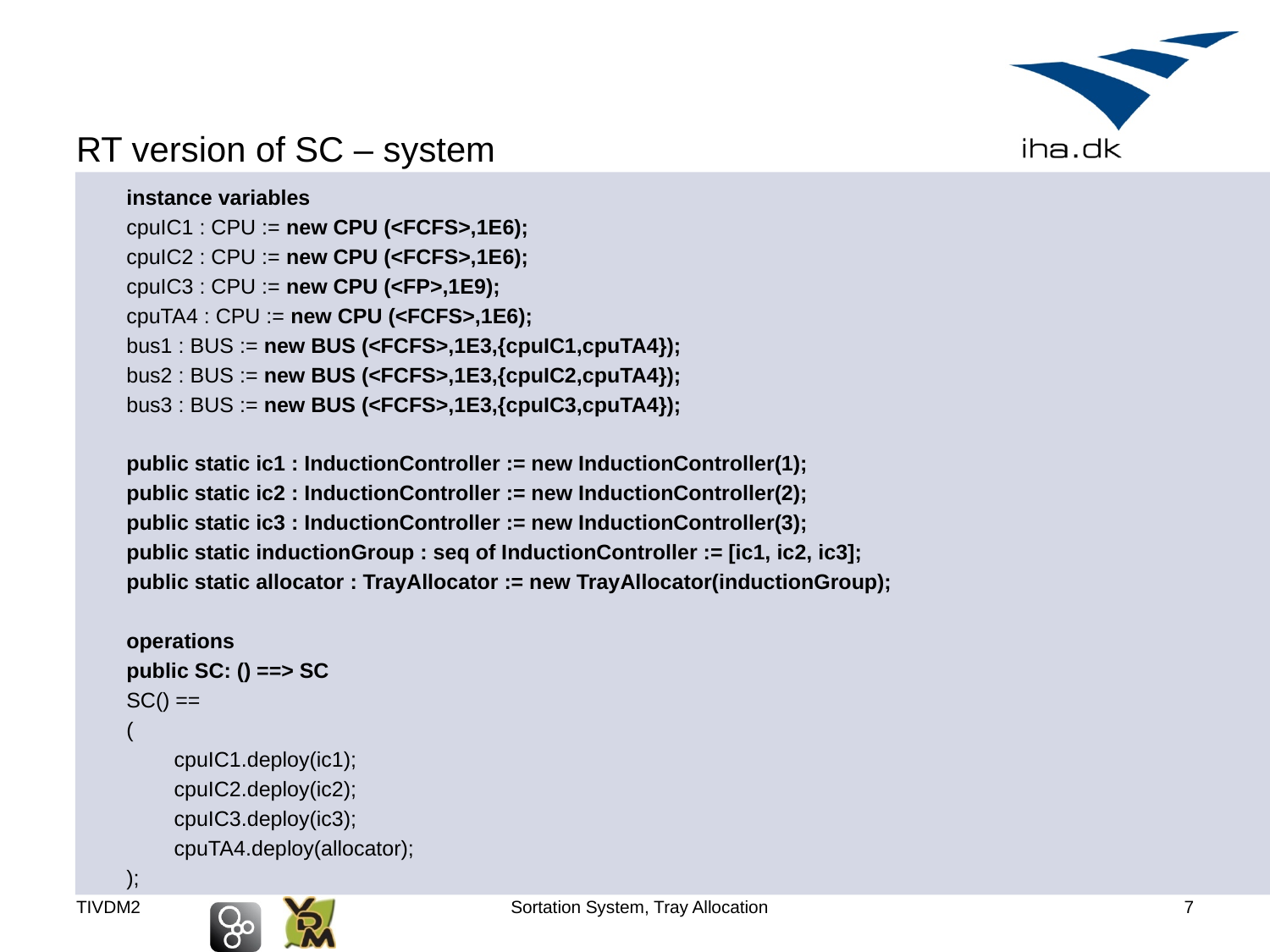

# RT version of SC – system
instance variables
cpuIC1 : CPU := new CPU (<FCFS>,1E6);
cpuIC2 : CPU := new CPU (<FCFS>,1E6);
cpuIC3 : CPU := new CPU (<FP>,1E9);
cpuTA4 : CPU := new CPU (<FCFS>,1E6);
bus1 : BUS := new BUS (<FCFS>,1E3,{cpuIC1,cpuTA4});
bus2 : BUS := new BUS (<FCFS>,1E3,{cpuIC2,cpuTA4});
bus3 : BUS := new BUS (<FCFS>,1E3,{cpuIC3,cpuTA4});

public static ic1 : InductionController := new InductionController(1);
public static ic2 : InductionController := new InductionController(2);
public static ic3 : InductionController := new InductionController(3);
public static inductionGroup : seq of InductionController := [ic1, ic2, ic3];
public static allocator : TrayAllocator := new TrayAllocator(inductionGroup);

operations
public SC: () ==> SC
SC() ==
(
	cpuIC1.deploy(ic1);
	cpuIC2.deploy(ic2);
	cpuIC3.deploy(ic3);
	cpuTA4.deploy(allocator);
);

TIVDM2
Sortation System, Tray Allocation
7